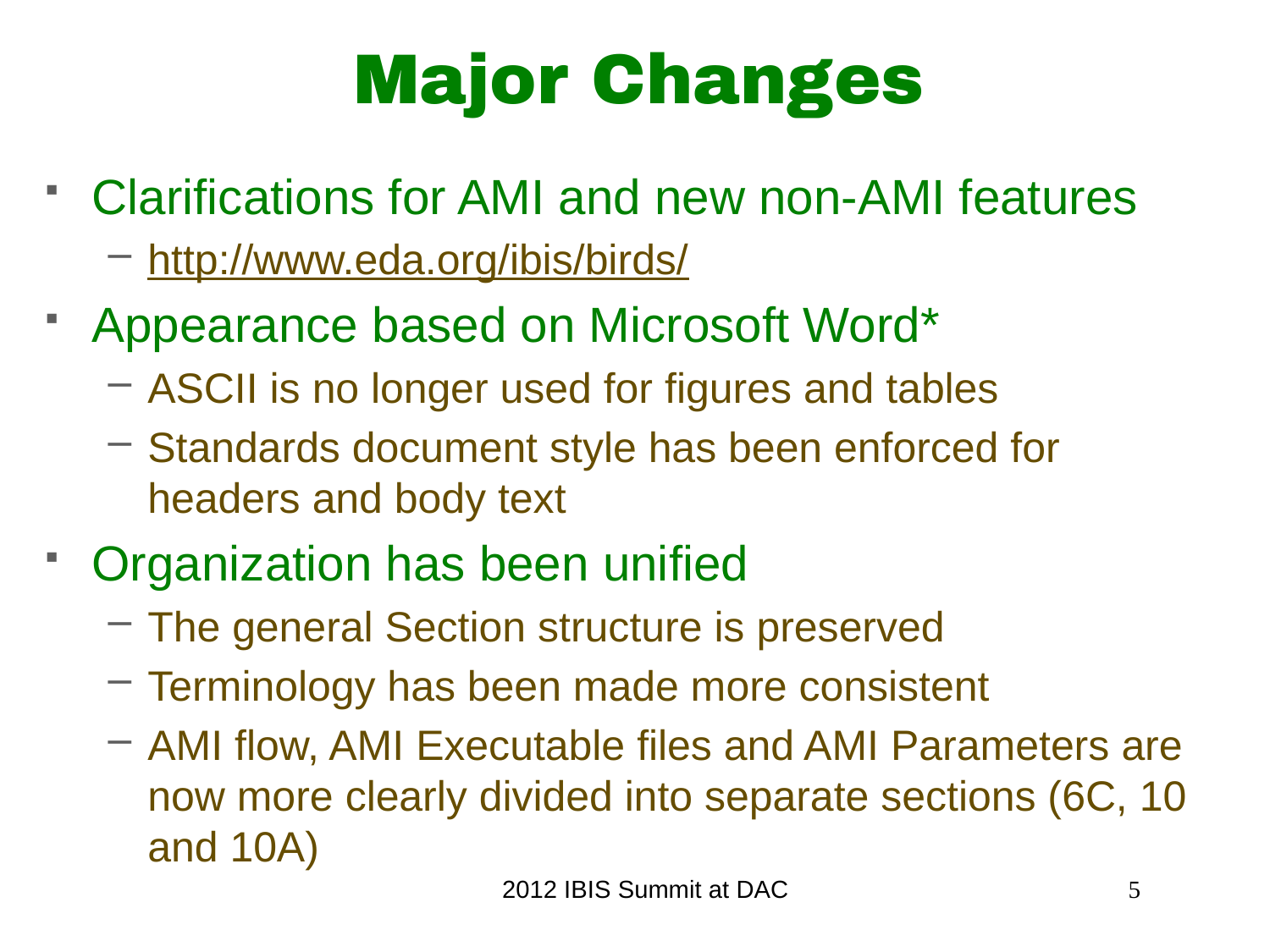

# Major Changes
Clarifications for AMI and new non-AMI features
http://www.eda.org/ibis/birds/
Appearance based on Microsoft Word*
ASCII is no longer used for figures and tables
Standards document style has been enforced for headers and body text
Organization has been unified
The general Section structure is preserved
Terminology has been made more consistent
AMI flow, AMI Executable files and AMI Parameters are now more clearly divided into separate sections (6C, 10 and 10A)

2012 IBIS Summit at DAC

5